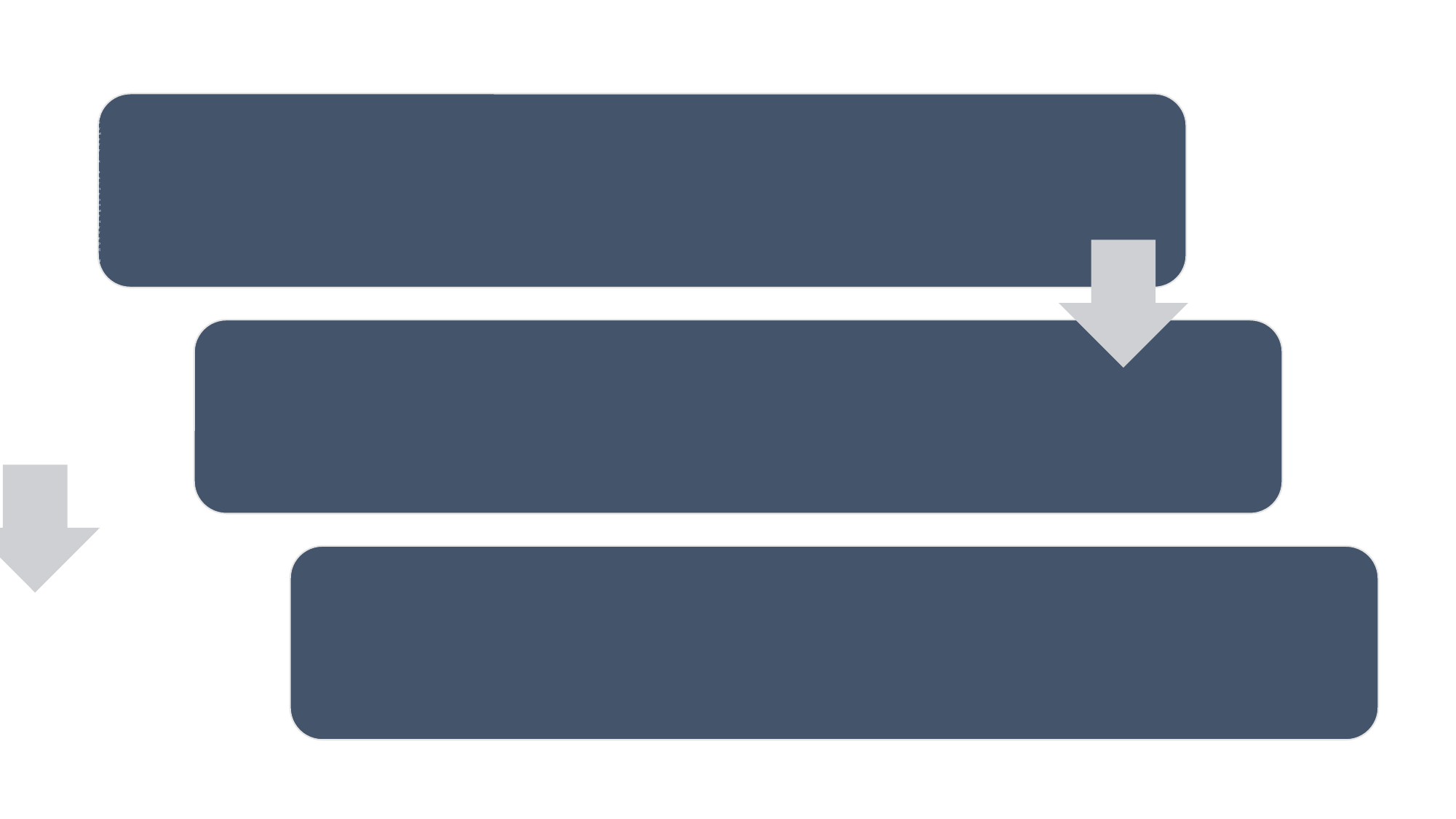

Әлеуметтік эксперименттердің мазмұны мен рәсімдері қоғамның құқықтық және моральдық нормаларымен де анықталады.